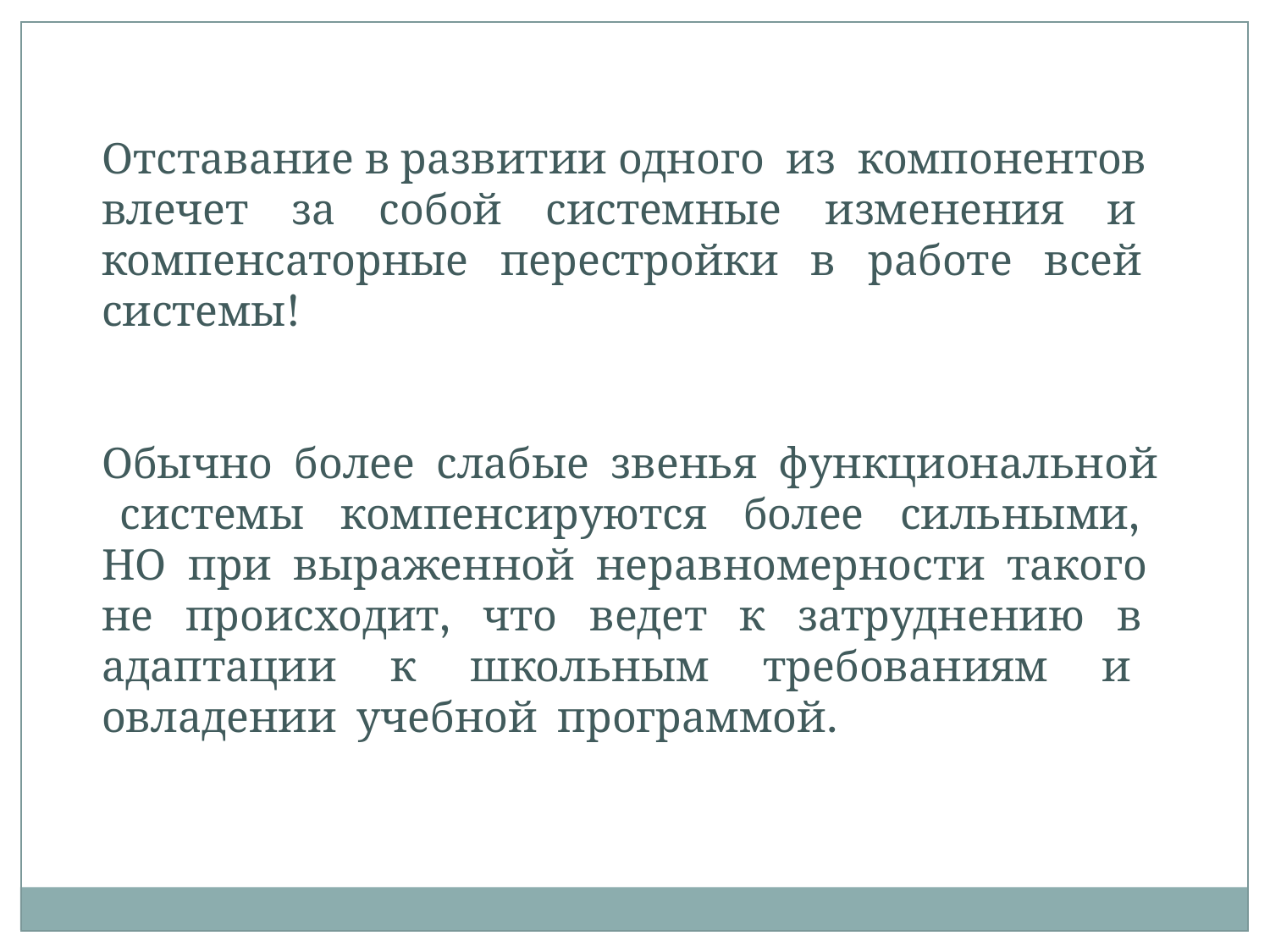

Отставание в развитии одного  из  компонентов  влечет  за  собой  системные  изменения  и  компенсаторные  перестройки  в  работе  всей  системы!

Обычно  более  слабые  звенья  функциональной  системы  компенсируются  более  сильными,  НО  при  выраженной  неравномерности  такого  не  происходит,  что  ведет  к  затруднению  в  адаптации  к  школьным  требованиям  и  овладении  учебной  программой.